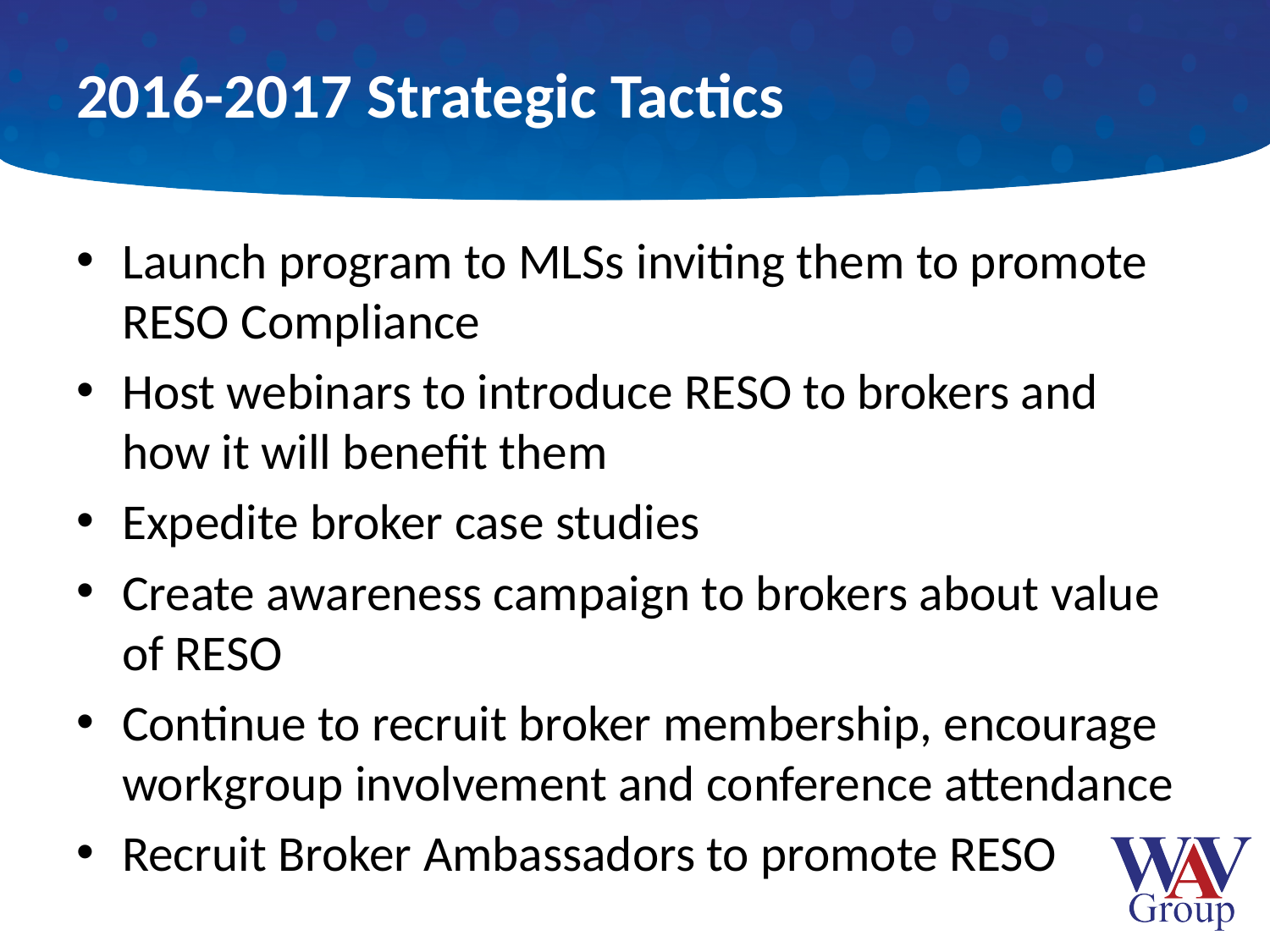

# 2016-2017 Strategic Tactics
Launch program to MLSs inviting them to promote RESO Compliance
Host webinars to introduce RESO to brokers and how it will benefit them
Expedite broker case studies
Create awareness campaign to brokers about value of RESO
Continue to recruit broker membership, encourage workgroup involvement and conference attendance
Recruit Broker Ambassadors to promote RESO